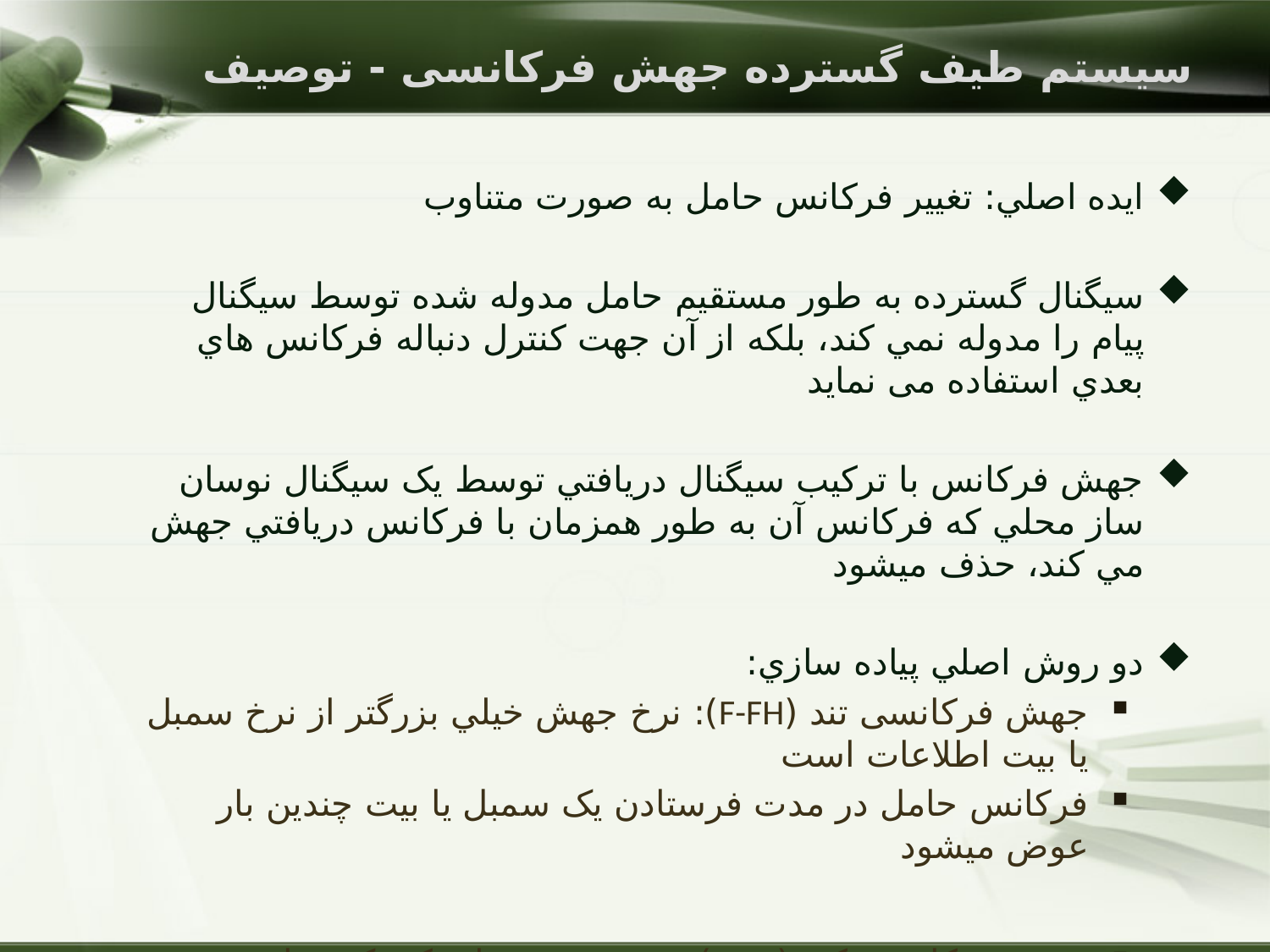

# سيستم طيف گسترده جهش فرکانسی - توصيف
ايده اصلي: تغيير فرکانس حامل به صورت متناوب

سيگنال گسترده به طور مستقيم حامل مدوله شده توسط سيگنال پيام را مدوله نمي کند، بلکه از آن جهت کنترل دنباله فرکانس هاي بعدي استفاده می نمايد

جهش فرکانس با ترکيب سيگنال دريافتي توسط يک سيگنال نوسان ساز محلي که فرکانس آن به طور همزمان با فرکانس دريافتي جهش مي کند، حذف مي‎شود

دو روش اصلي پياده سازي:
جهش فرکانسی تند (F-FH): نرخ جهش خيلي بزرگتر از نرخ سمبل يا بيت اطلاعات است
فرکانس حامل در مدت فرستادن يک سمبل يا بيت چندين بار عوض مي‎شود

جهش فرکانسي کند (S-FH)، نرخ جهش خيلي کوچک تر از نرخ بيت اطلاعات است
چندين سمبل در يک فرکانس حامل فرستاده مي‎شوند